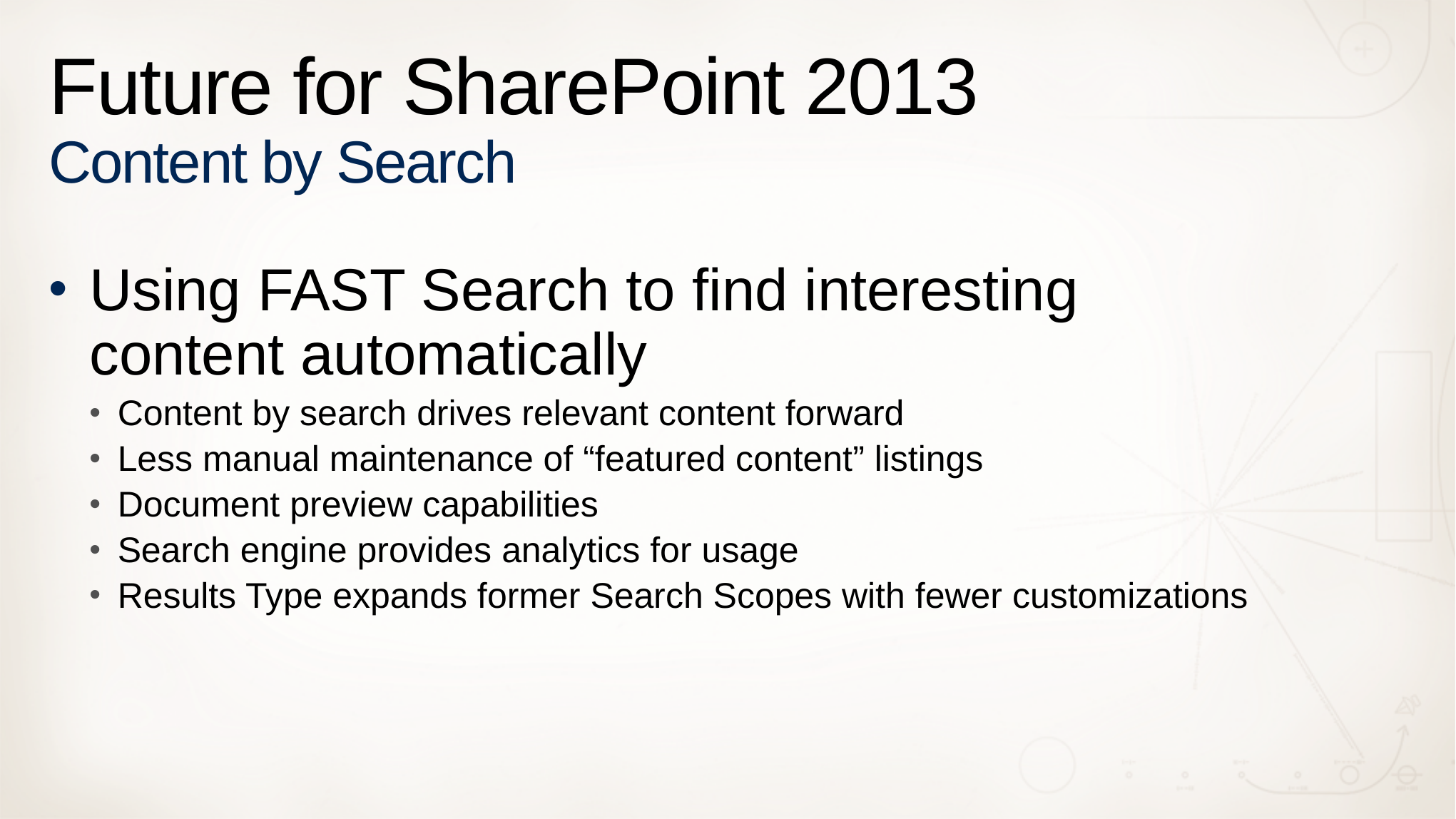

# Future for SharePoint 2013 Content by Search
Using FAST Search to find interesting
content automatically
Content by search drives relevant content forward
Less manual maintenance of “featured content” listings
Document preview capabilities
Search engine provides analytics for usage
Results Type expands former Search Scopes with fewer customizations